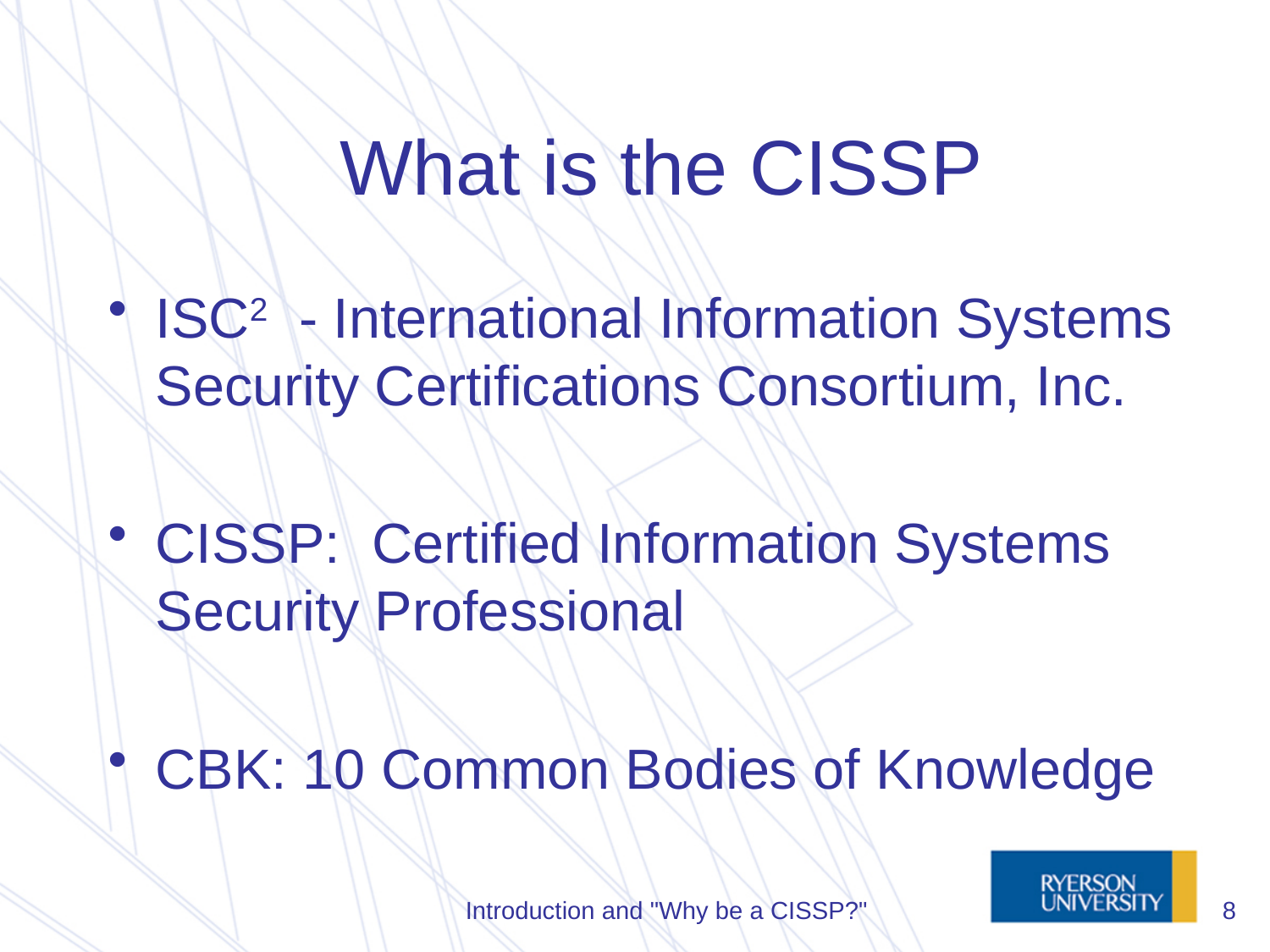

# What is the CISSP
ISC2  - International Information Systems Security Certifications Consortium, Inc.

CISSP:  Certified Information Systems Security Professional

CBK: 10 Common Bodies of Knowledge

Introduction and "Why be a CISSP?"
8